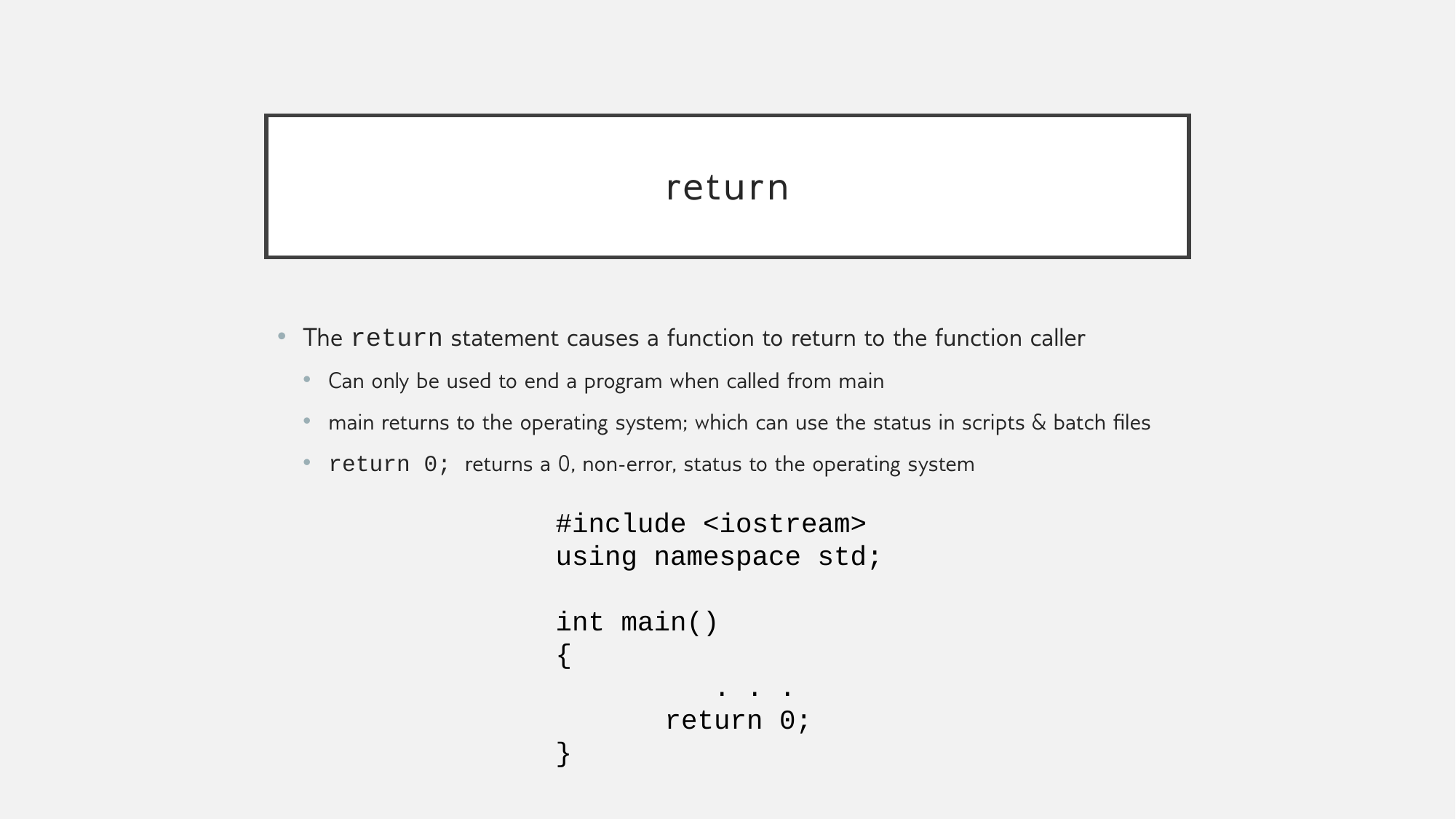

# return
The return statement causes a function to return to the function caller
Can only be used to end a program when called from main
main returns to the operating system; which can use the status in scripts & batch files
return 0; returns a 0, non-error, status to the operating system
#include <iostream>
using namespace std;

int main()
{
	   . . .
	return 0;
}